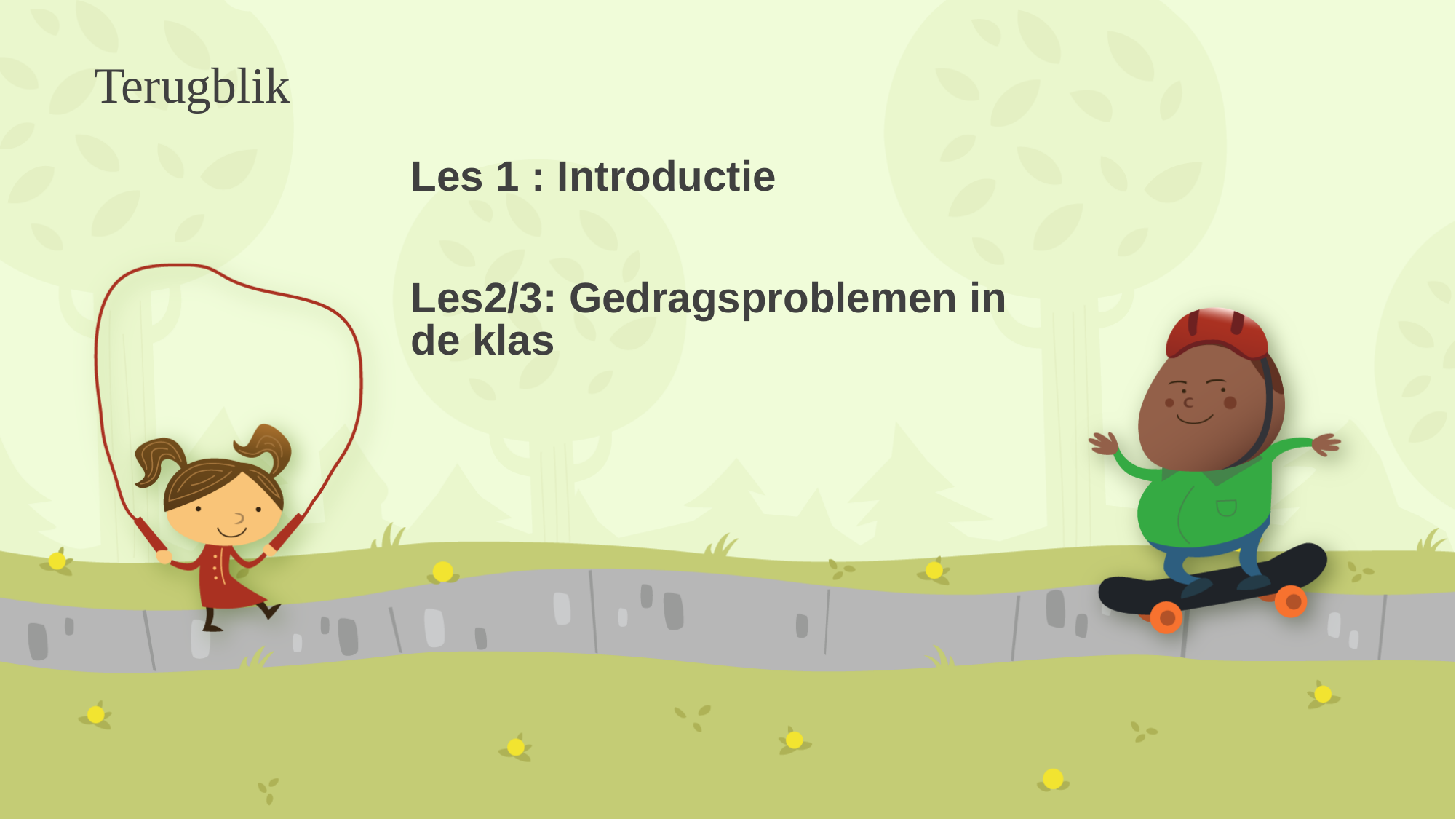

# Terugblik
Les 1 : Introductie

Les2/3: Gedragsproblemen in de klas